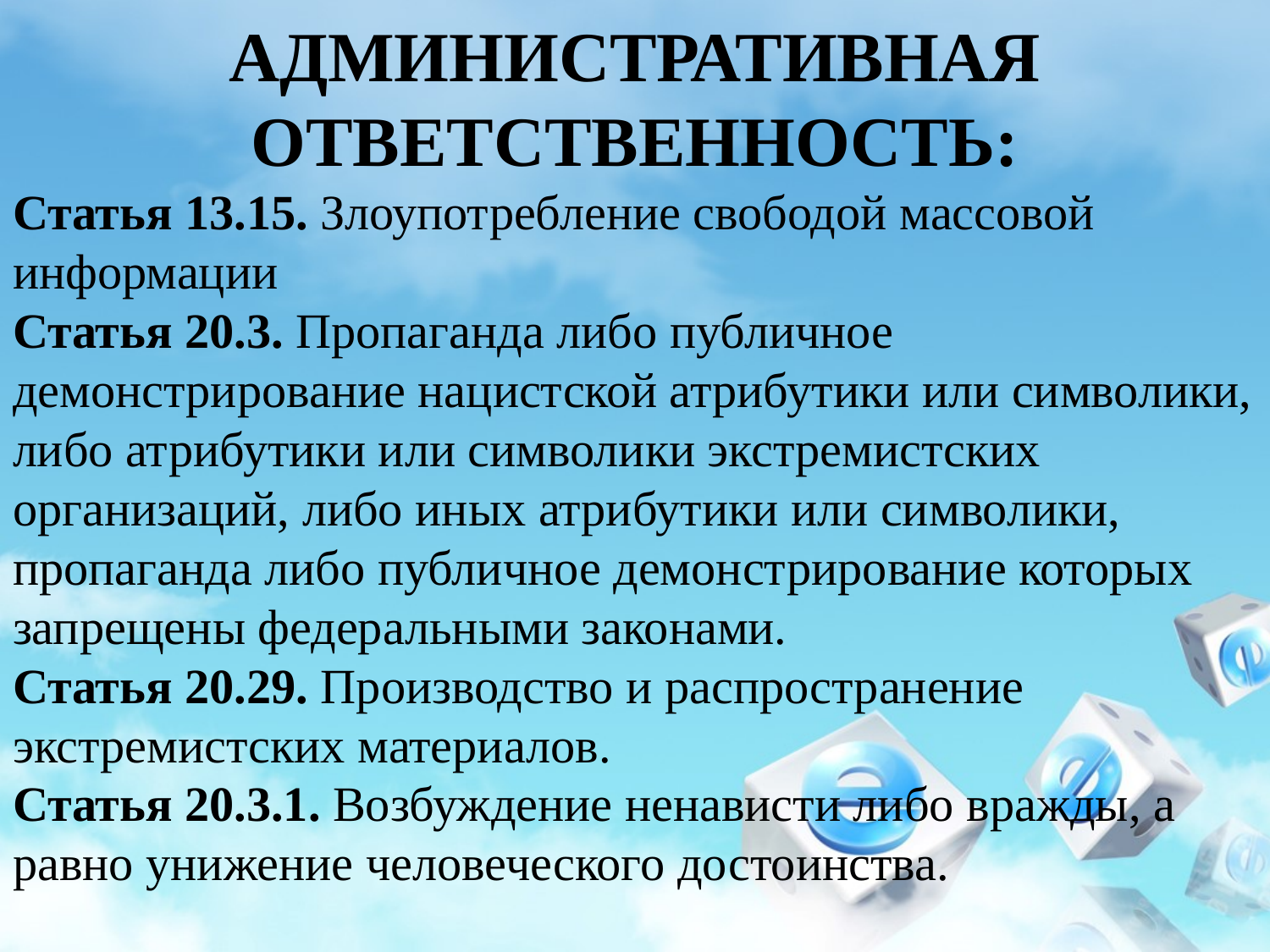

АДМИНИСТРАТИВНАЯ ОТВЕТСТВЕННОСТЬ:
Статья 13.15. Злоупотребление свободой массовой информации
Статья 20.3. Пропаганда либо публичное демонстрирование нацистской атрибутики или символики, либо атрибутики или символики экстремистских организаций, либо иных атрибутики или символики, пропаганда либо публичное демонстрирование которых запрещены федеральными законами.
Статья 20.29. Производство и распространение экстремистских материалов.
Статья 20.3.1. Возбуждение ненависти либо вражды, а равно унижение человеческого достоинства.